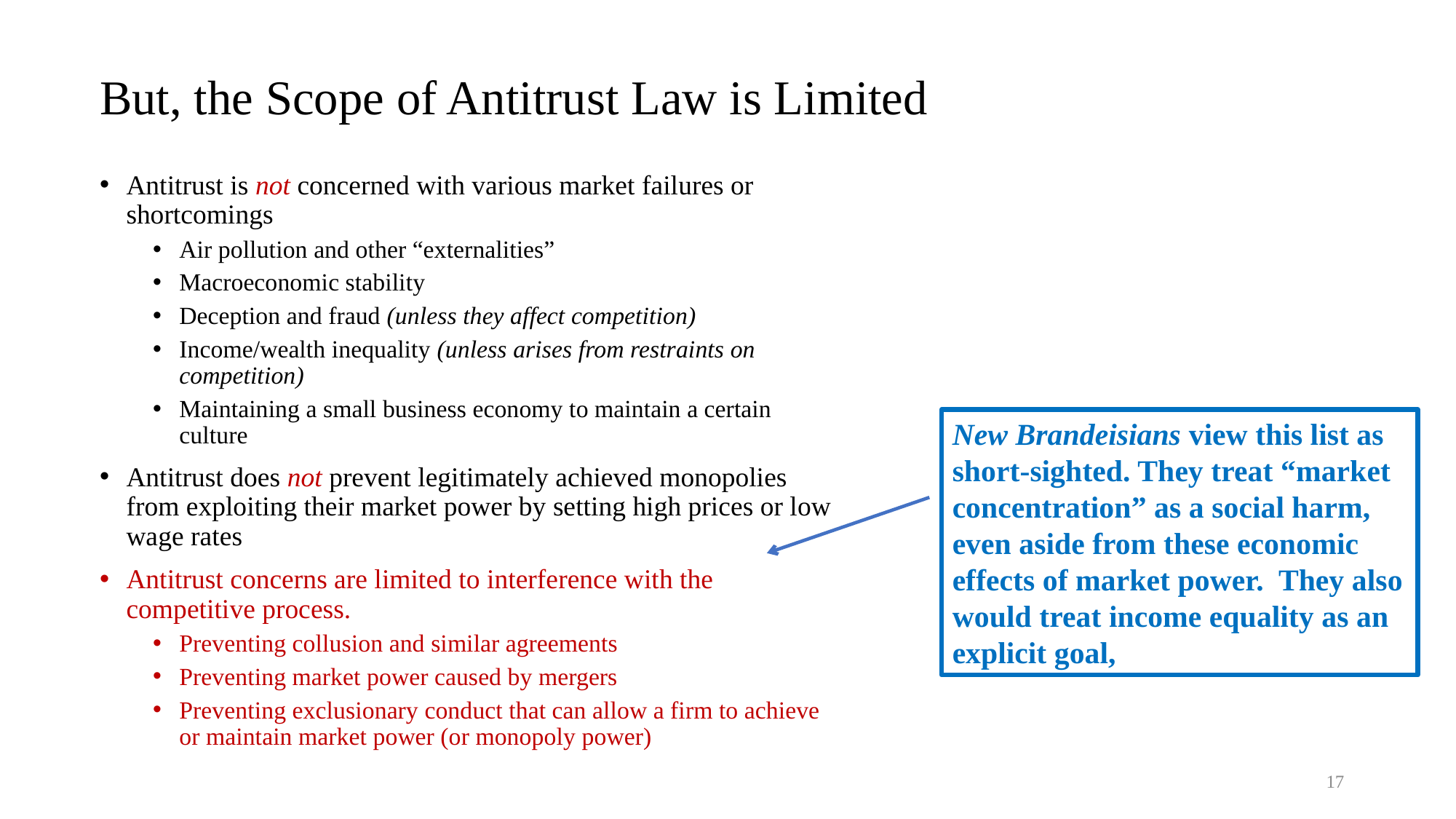

# But, the Scope of Antitrust Law is Limited
Antitrust is not concerned with various market failures or shortcomings
Air pollution and other “externalities”
Macroeconomic stability
Deception and fraud (unless they affect competition)
Income/wealth inequality (unless arises from restraints on competition)
Maintaining a small business economy to maintain a certain culture
Antitrust does not prevent legitimately achieved monopolies from exploiting their market power by setting high prices or low wage rates
Antitrust concerns are limited to interference with the competitive process.
Preventing collusion and similar agreements
Preventing market power caused by mergers
Preventing exclusionary conduct that can allow a firm to achieve or maintain market power (or monopoly power)

New Brandeisians view this list as
short-sighted. They treat “market concentration” as a social harm, even aside from these economic effects of market power.  They also would treat income equality as an explicit goal,
17